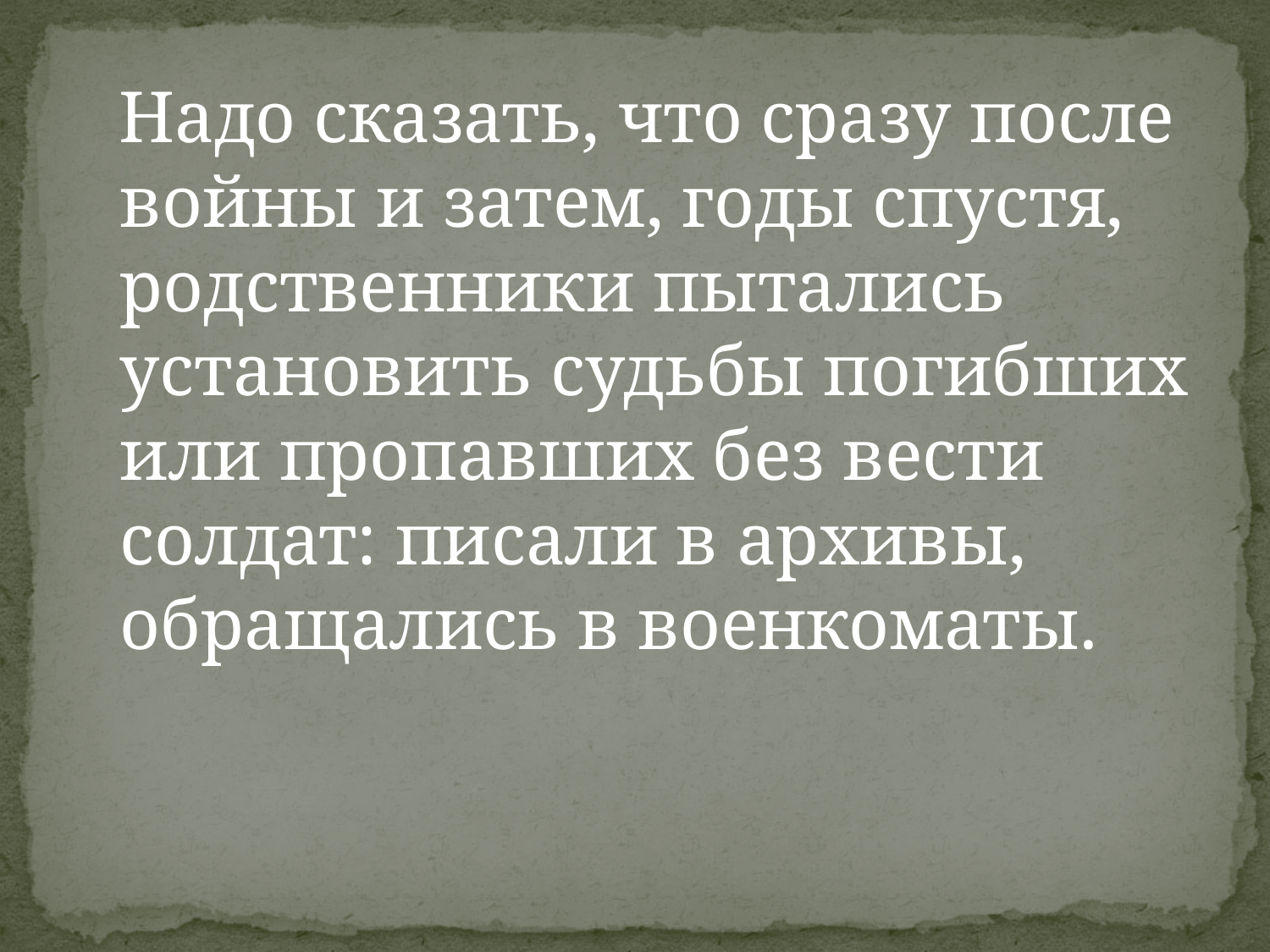

Надо сказать, что сразу после войны и затем, годы спустя,  родственники пытались установить судьбы погибших или пропавших без вести солдат: писали в архивы, обращались в военкоматы.